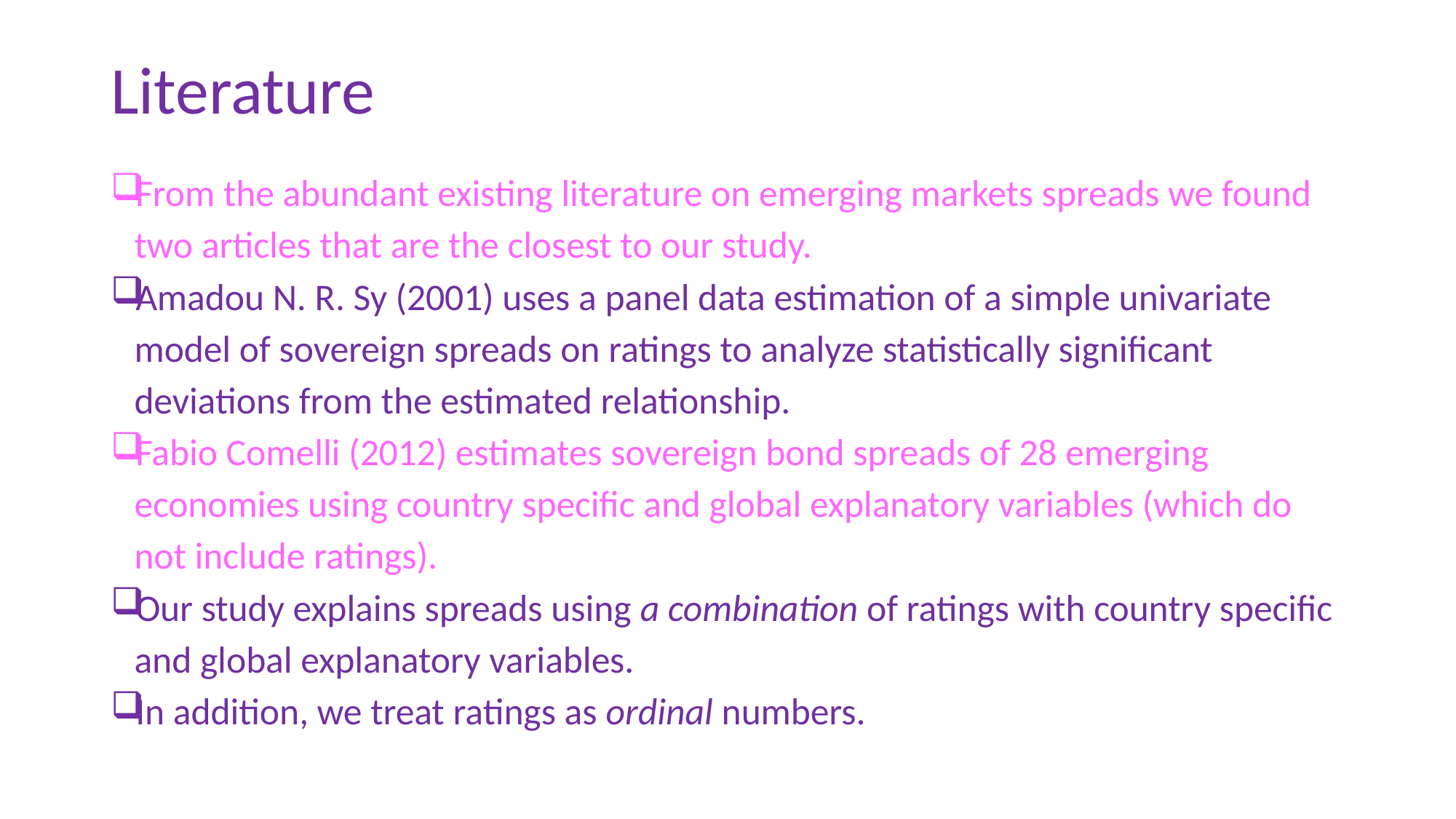

# Literature
From the abundant existing literature on emerging markets spreads we found two articles that are the closest to our study.
Amadou N. R. Sy (2001) uses a panel data estimation of a simple univariate model of sovereign spreads on ratings to analyze statistically significant deviations from the estimated relationship.
Fabio Comelli (2012) estimates sovereign bond spreads of 28 emerging economies using country specific and global explanatory variables (which do not include ratings).
Our study explains spreads using a combination of ratings with country specific and global explanatory variables.
In addition, we treat ratings as ordinal numbers.